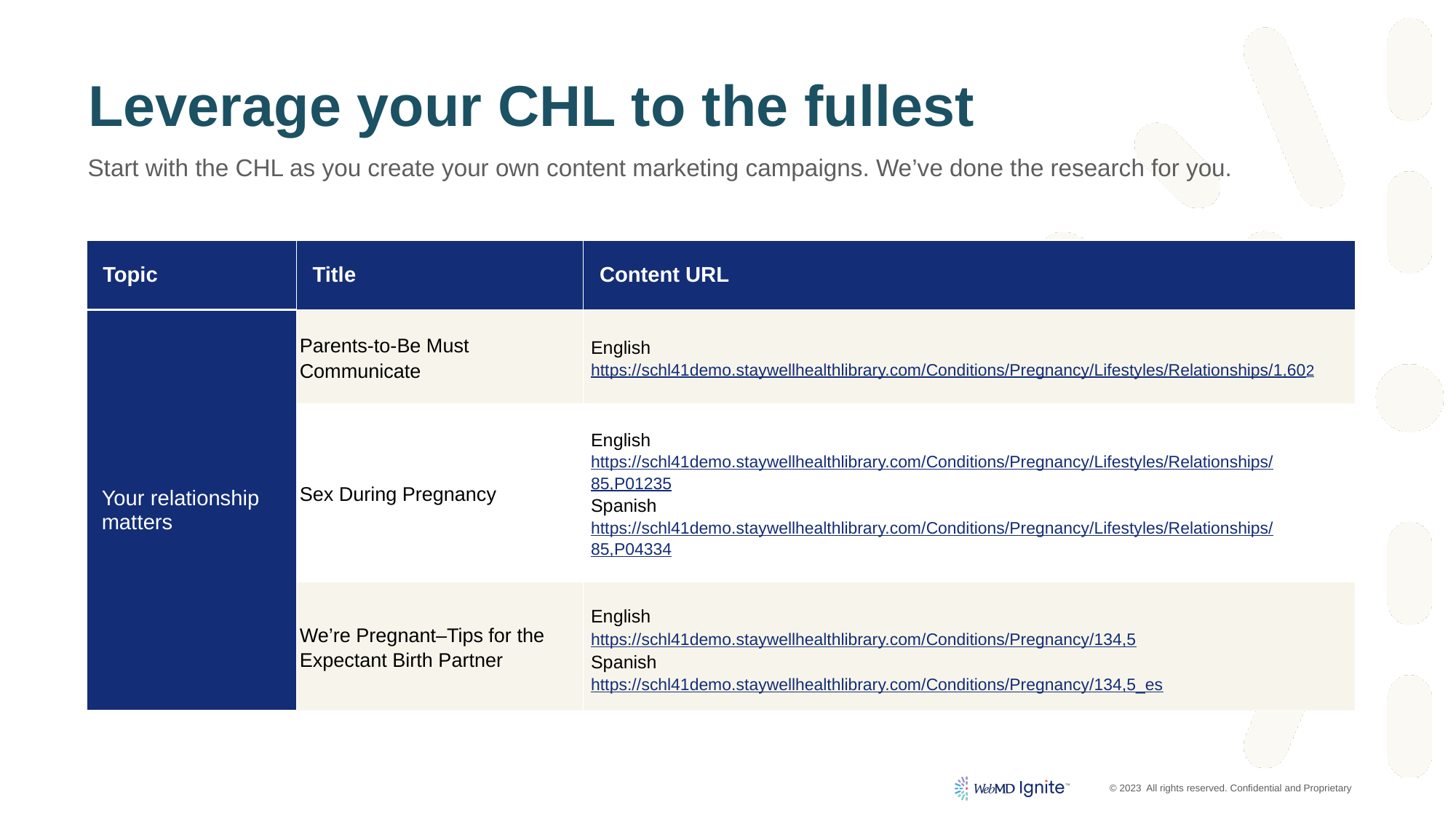

# Leverage your CHL to the fullest
Start with the CHL as you create your own content marketing campaigns. We’ve done the research for you.
| Topic | Title | Content URL |
| --- | --- | --- |
| Your relationship matters | Parents-to-Be Must Communicate | English https://schl41demo.staywellhealthlibrary.com/Conditions/Pregnancy/Lifestyles/Relationships/1,602 |
|  | Sex During Pregnancy | English https://schl41demo.staywellhealthlibrary.com/Conditions/Pregnancy/Lifestyles/Relationships/85,P01235 Spanish https://schl41demo.staywellhealthlibrary.com/Conditions/Pregnancy/Lifestyles/Relationships/85,P04334 |
|  | We’re Pregnant–Tips for the Expectant Birth Partner | English https://schl41demo.staywellhealthlibrary.com/Conditions/Pregnancy/134,5 Spanish https://schl41demo.staywellhealthlibrary.com/Conditions/Pregnancy/134,5\_es |